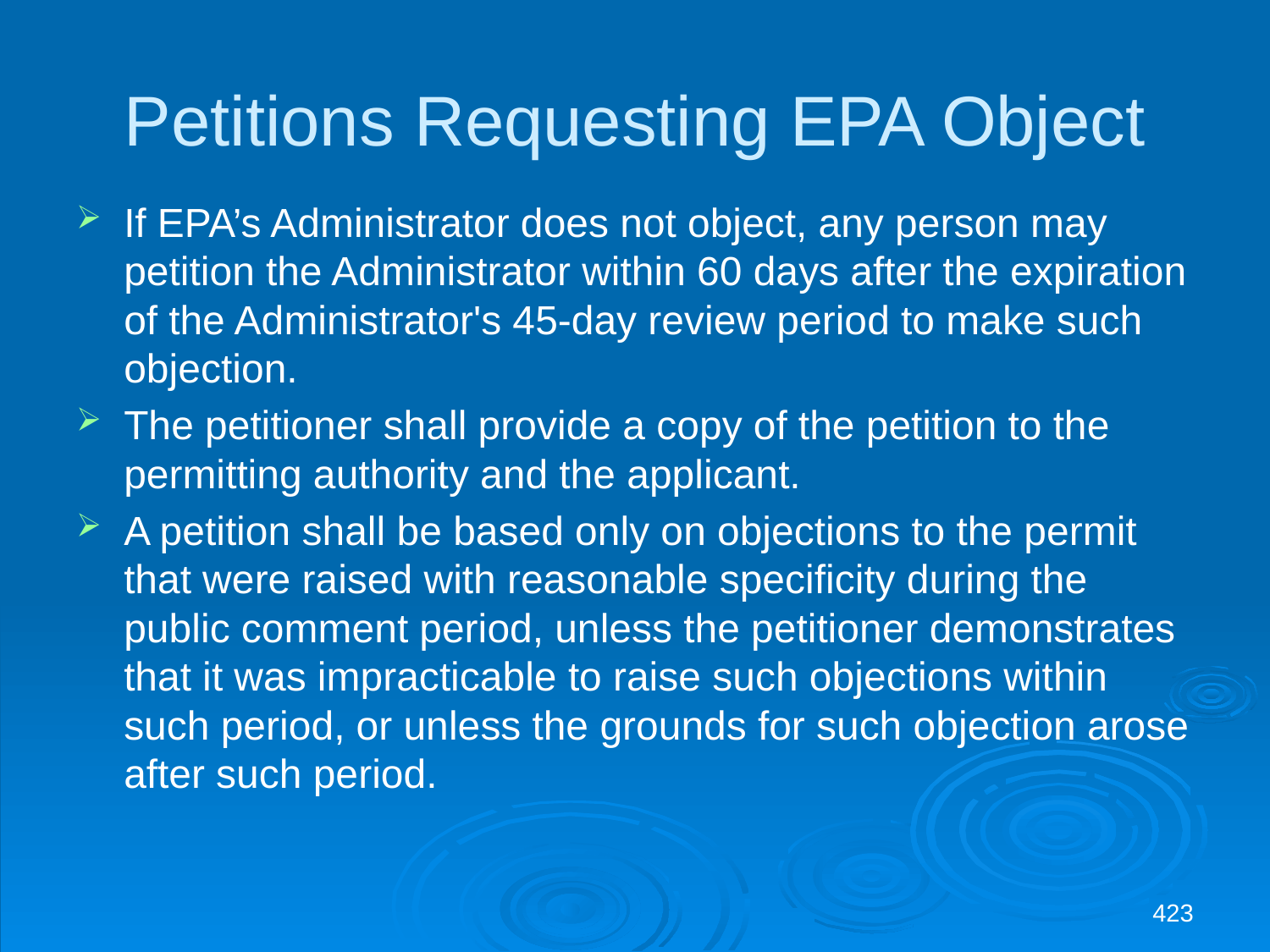

# Petitions Requesting EPA Object
If EPA’s Administrator does not object, any person may petition the Administrator within 60 days after the expiration of the Administrator's 45-day review period to make such objection.
The petitioner shall provide a copy of the petition to the permitting authority and the applicant.
A petition shall be based only on objections to the permit that were raised with reasonable specificity during the public comment period, unless the petitioner demonstrates that it was impracticable to raise such objections within such period, or unless the grounds for such objection arose after such period.
423